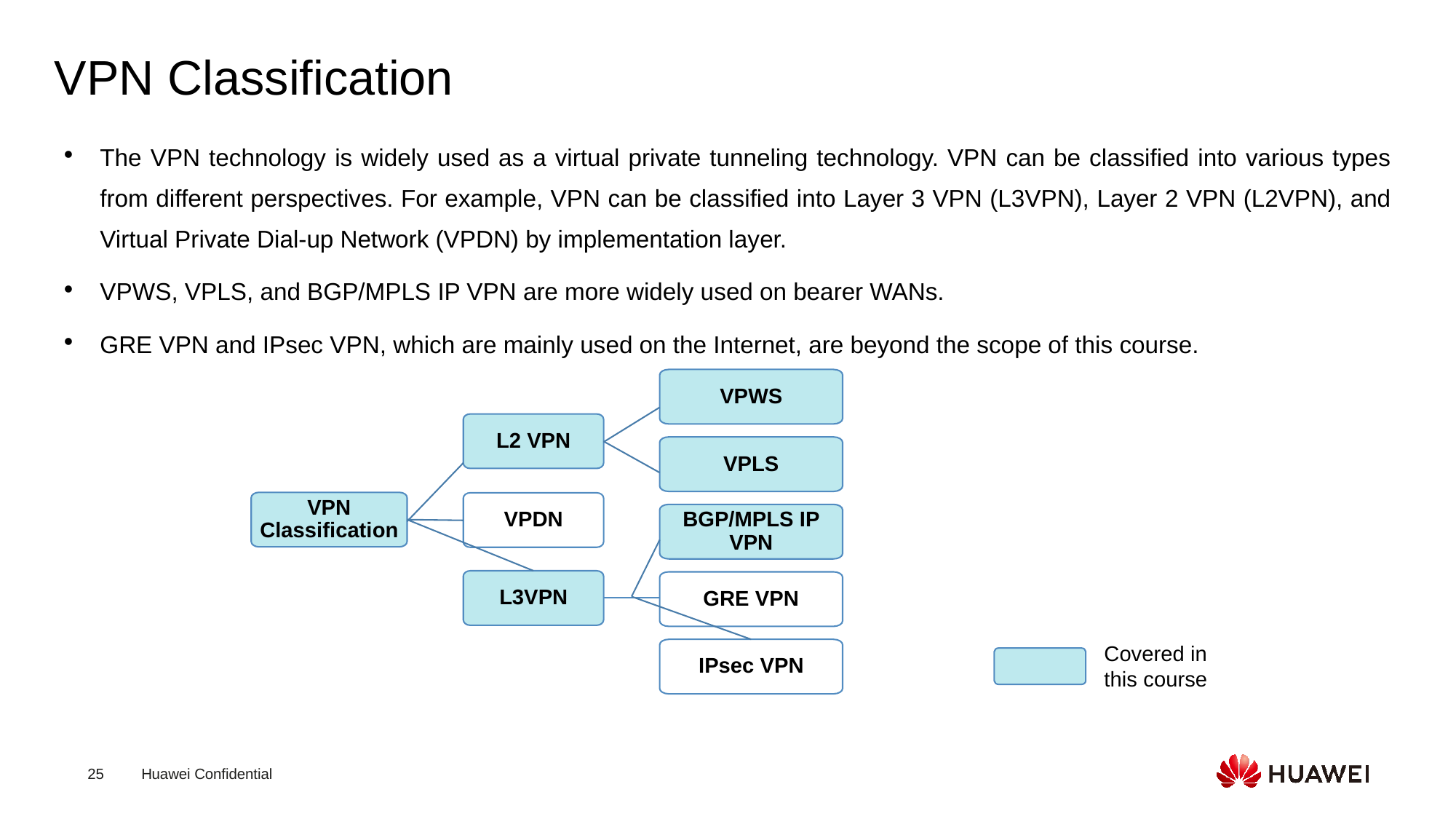

# VPN Classification
The VPN technology is widely used as a virtual private tunneling technology. VPN can be classified into various types from different perspectives. For example, VPN can be classified into Layer 3 VPN (L3VPN), Layer 2 VPN (L2VPN), and Virtual Private Dial-up Network (VPDN) by implementation layer.
VPWS, VPLS, and BGP/MPLS IP VPN are more widely used on bearer WANs.
GRE VPN and IPsec VPN, which are mainly used on the Internet, are beyond the scope of this course.
VPWS
L2 VPN
VPLS
VPN Classification
VPDN
BGP/MPLS IP VPN
L3VPN
GRE VPN

Covered in this course
IPsec VPN